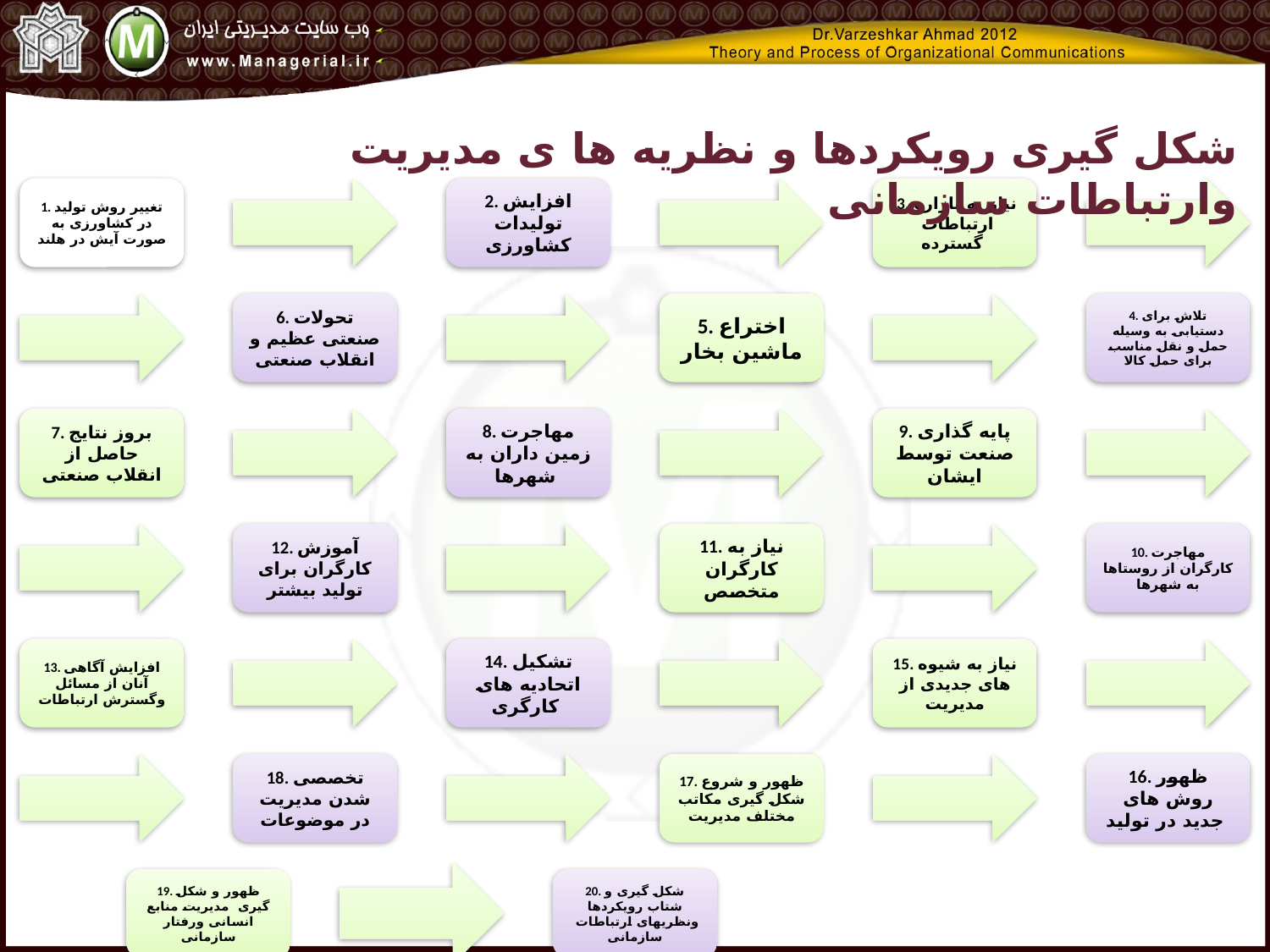

شکل گیری رویکردها و نظریه ها ی مدیریت وارتباطات سازمانی